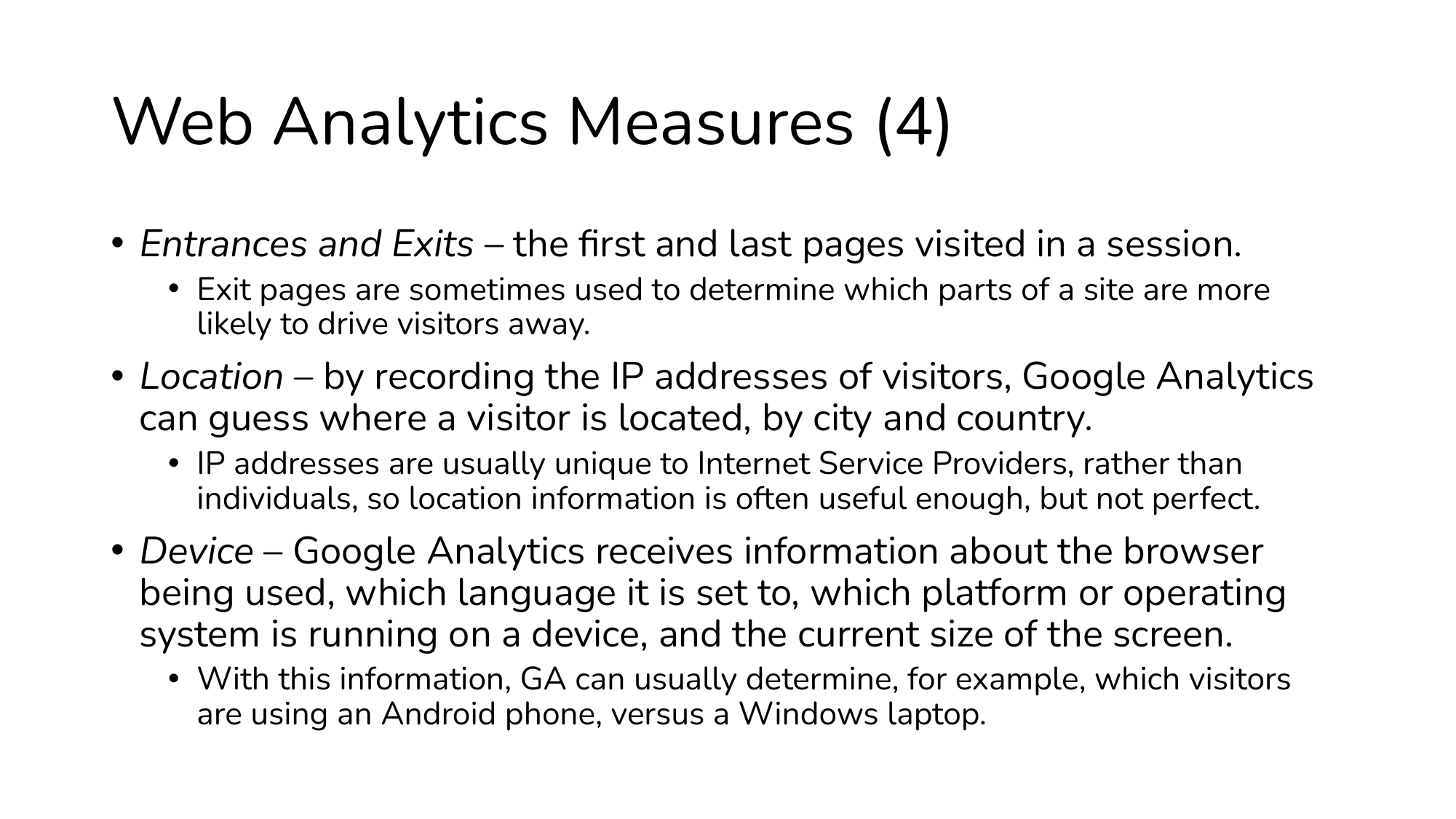

# Web Analytics Measures (4)
Entrances and Exits – the first and last pages visited in a session.
Exit pages are sometimes used to determine which parts of a site are more likely to drive visitors away.
Location – by recording the IP addresses of visitors, Google Analytics can guess where a visitor is located, by city and country.
IP addresses are usually unique to Internet Service Providers, rather than individuals, so location information is often useful enough, but not perfect.
Device – Google Analytics receives information about the browser being used, which language it is set to, which platform or operating system is running on a device, and the current size of the screen.
With this information, GA can usually determine, for example, which visitors are using an Android phone, versus a Windows laptop.